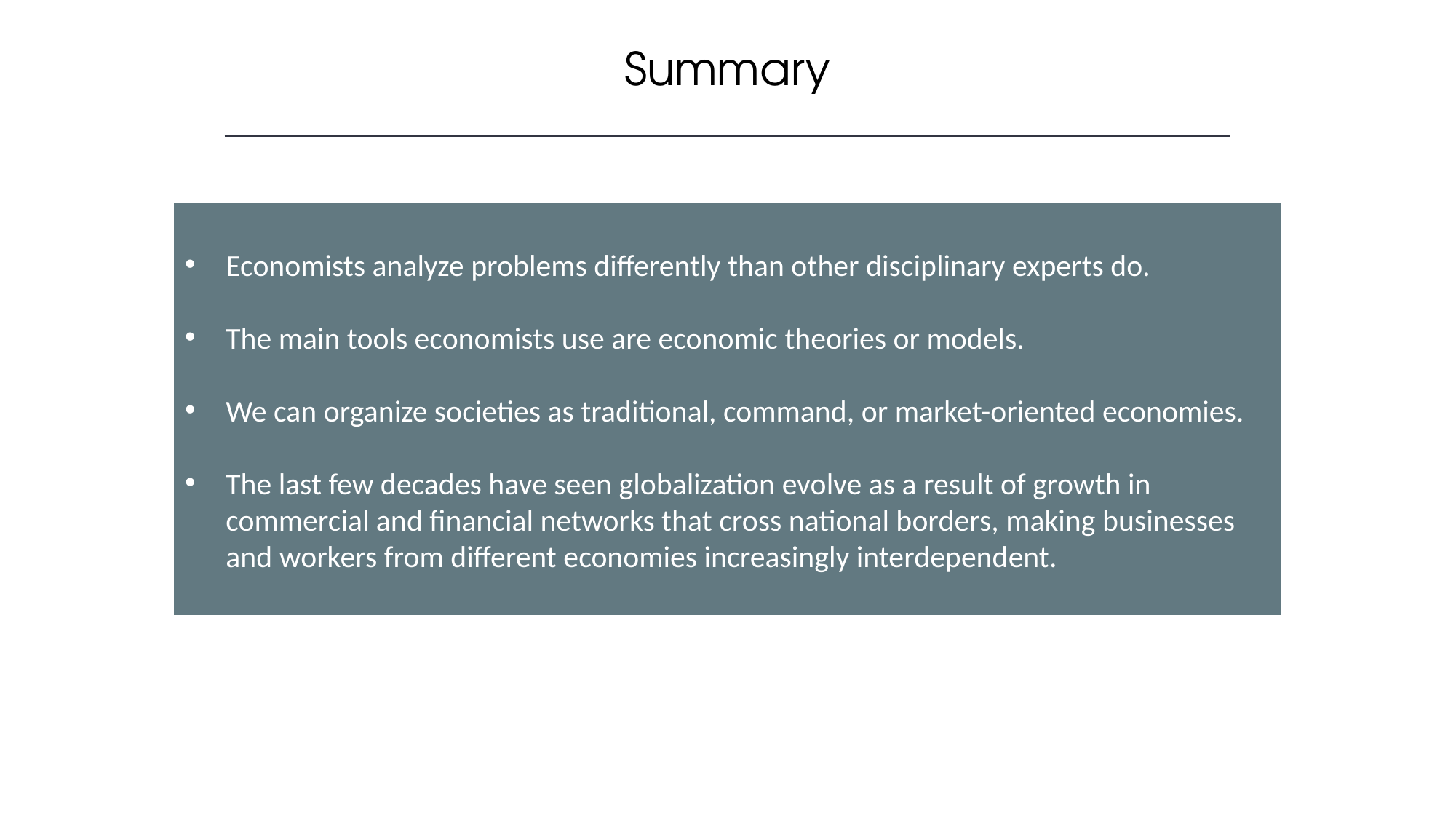

Summary
HAWKES LEARNING

Economists analyze problems differently than other disciplinary experts do.

The main tools economists use are economic theories or models.

We can organize societies as traditional, command, or market-oriented economies.

The last few decades have seen globalization evolve as a result of growth in commercial and financial networks that cross national borders, making businesses and workers from different economies increasingly interdependent.